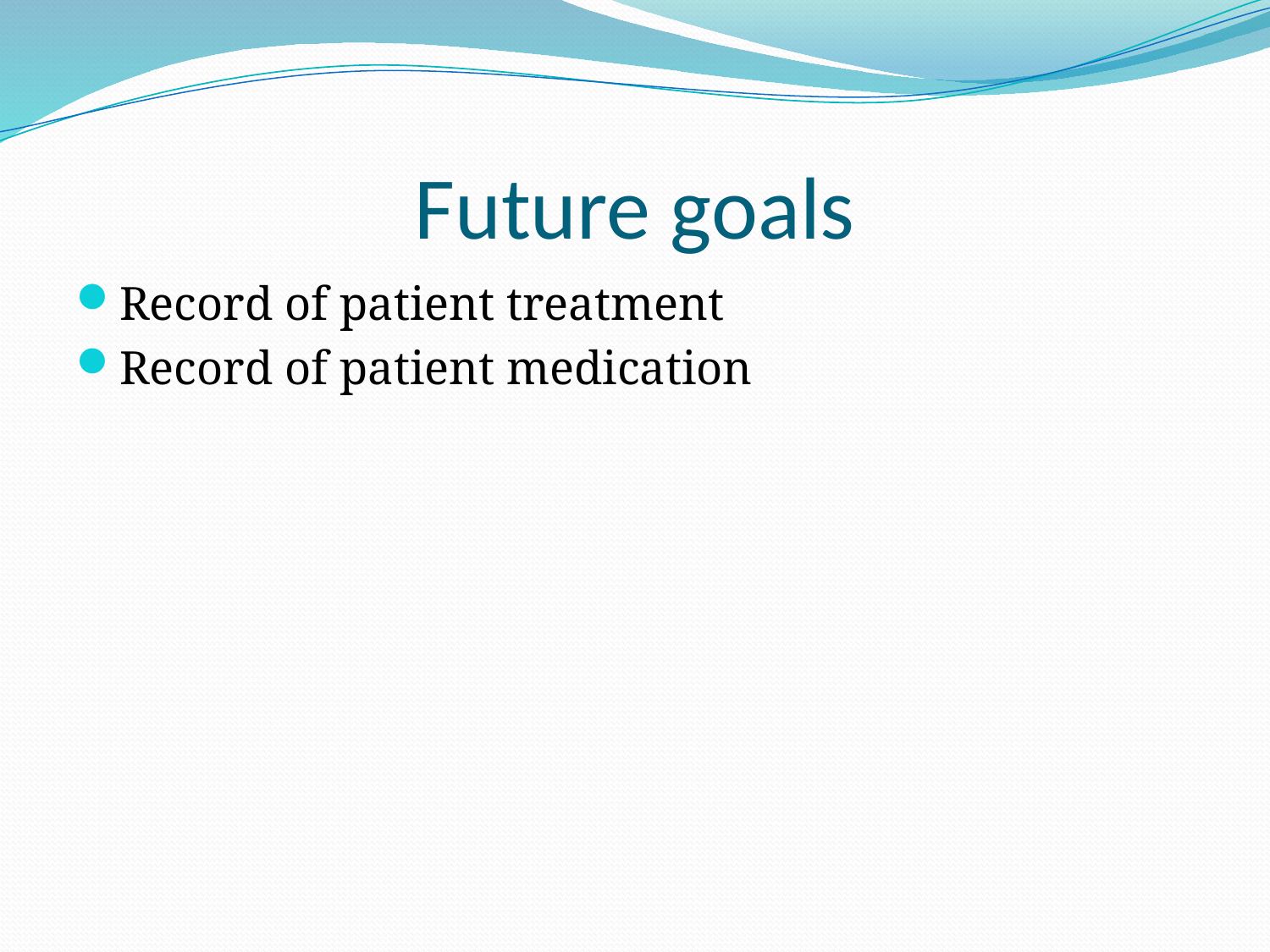

# Future goals
Record of patient treatment
Record of patient medication